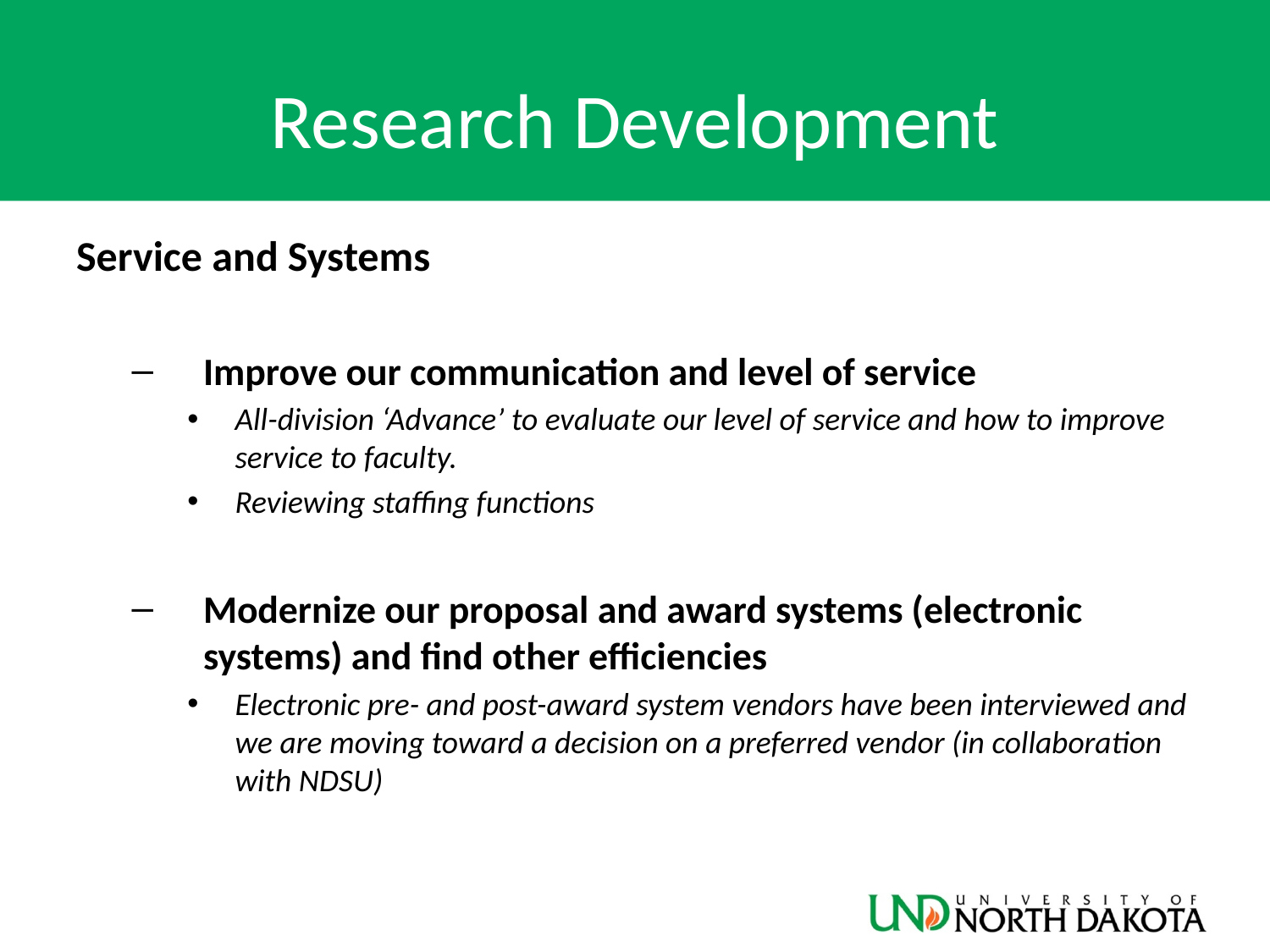

# Research Development
Service and Systems

Improve our communication and level of service
All-division ‘Advance’ to evaluate our level of service and how to improve service to faculty.
Reviewing staffing functions

Modernize our proposal and award systems (electronic systems) and find other efficiencies
Electronic pre- and post-award system vendors have been interviewed and we are moving toward a decision on a preferred vendor (in collaboration with NDSU)